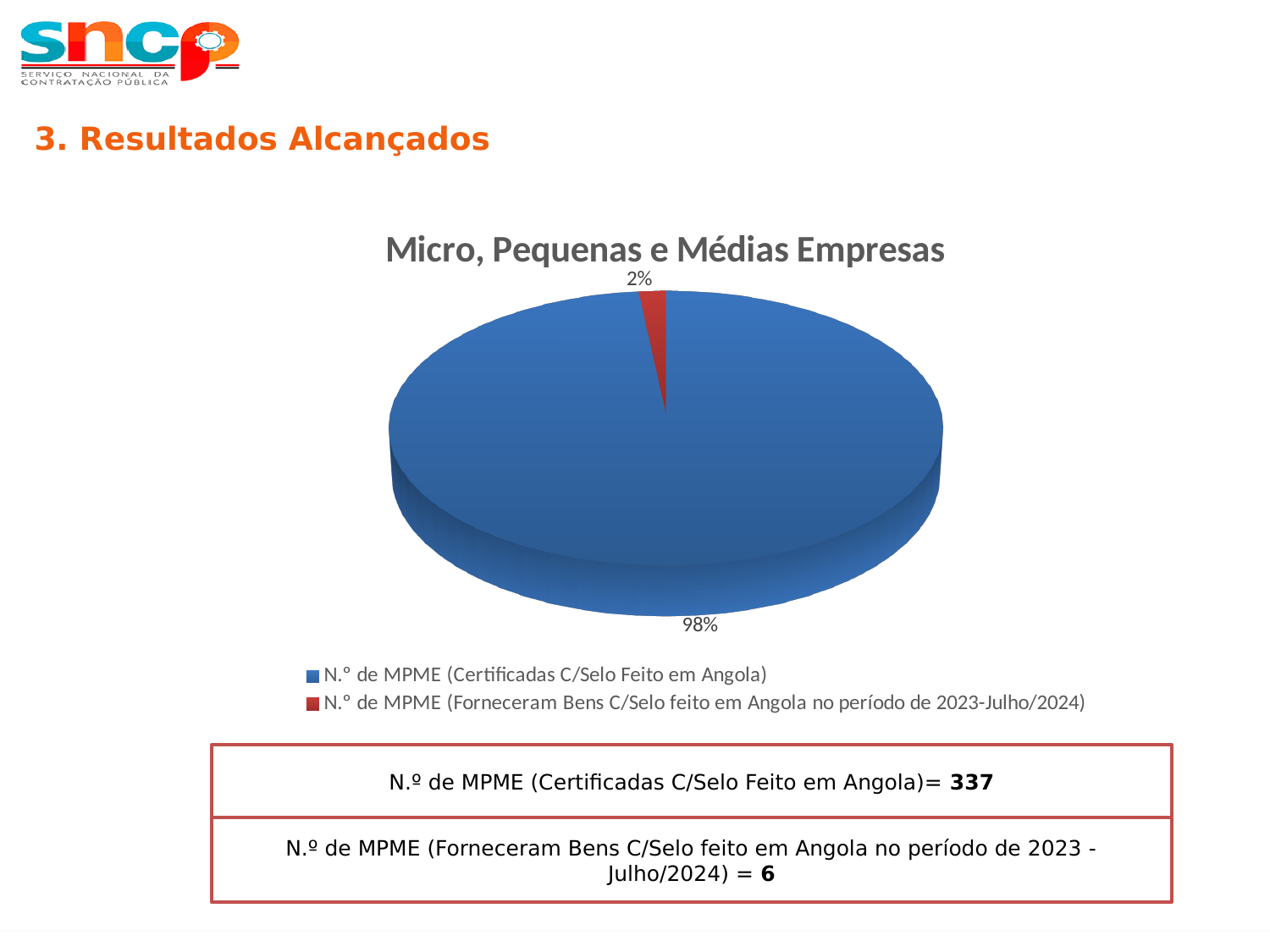

3. Resultados Alcançados

[unsupported chart]

N.º de MPME (Certificadas C/Selo Feito em Angola)= 337

N.º de MPME (Forneceram Bens C/Selo feito em Angola no período de 2023 - Julho/2024) = 6